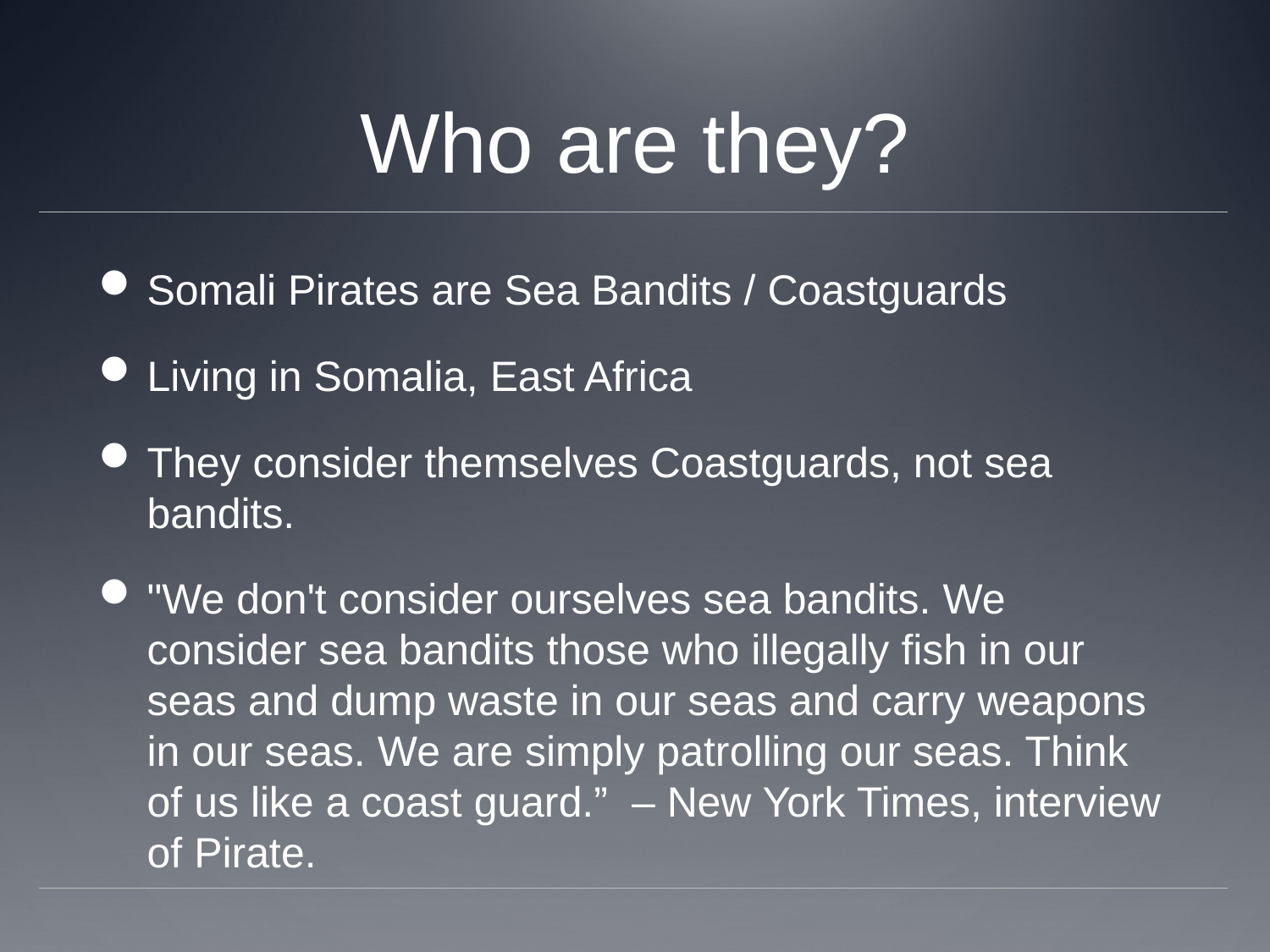

# Who are they?
Somali Pirates are Sea Bandits / Coastguards
Living in Somalia, East Africa
They consider themselves Coastguards, not sea bandits.
"We don't consider ourselves sea bandits. We consider sea bandits those who illegally fish in our seas and dump waste in our seas and carry weapons in our seas. We are simply patrolling our seas. Think of us like a coast guard.”  – New York Times, interview of Pirate.